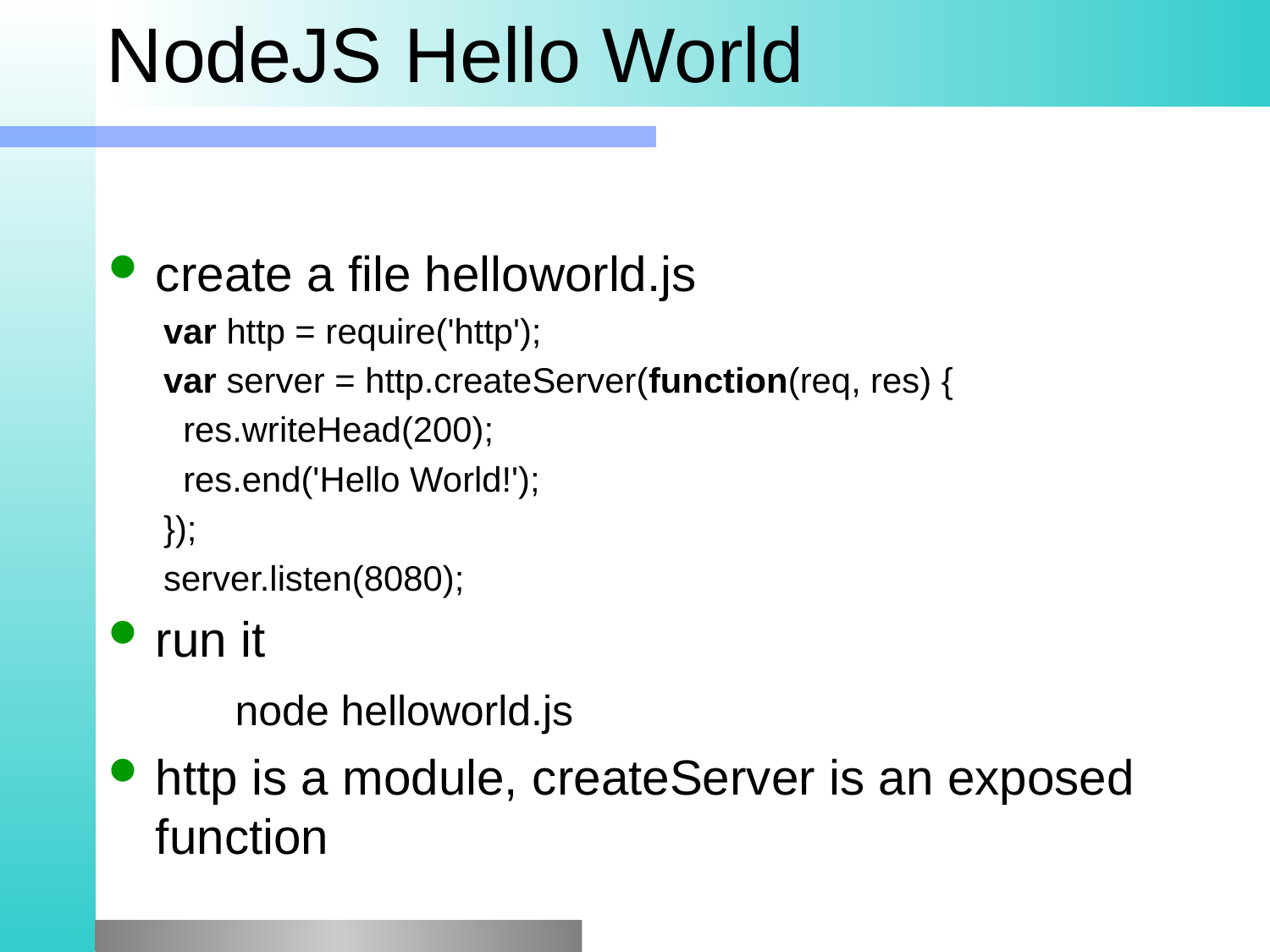

# NodeJS Hello World
create a file helloworld.js
var http = require('http');
var server = http.createServer(function(req, res) {
  res.writeHead(200);
  res.end('Hello World!');
});
server.listen(8080);
run it
	node helloworld.js
http is a module, createServer is an exposed function